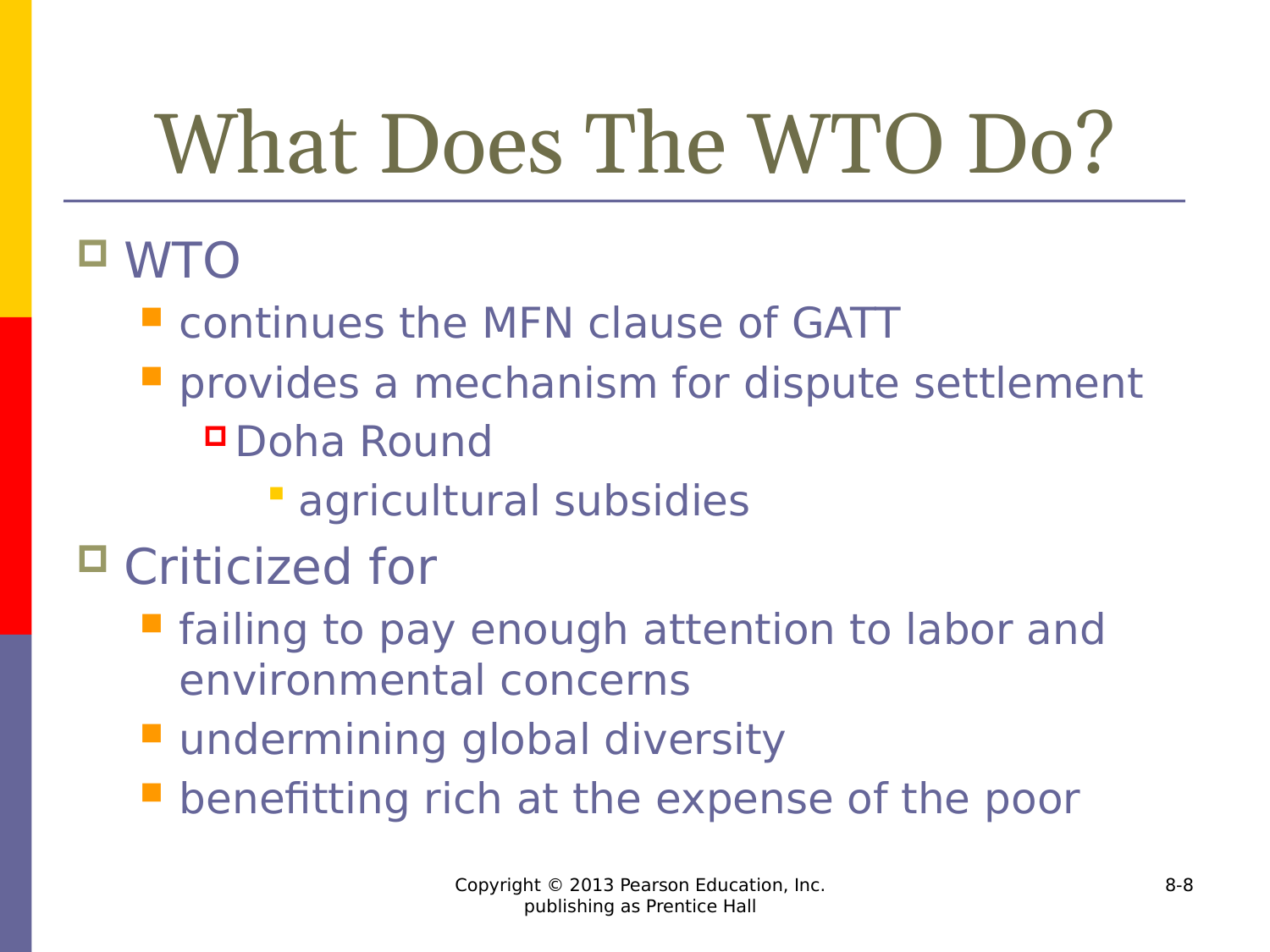

# What Does The WTO Do?
WTO
continues the MFN clause of GATT
provides a mechanism for dispute settlement
Doha Round
agricultural subsidies
Criticized for
failing to pay enough attention to labor and environmental concerns
undermining global diversity
benefitting rich at the expense of the poor

Copyright © 2013 Pearson Education, Inc. publishing as Prentice Hall
8-8